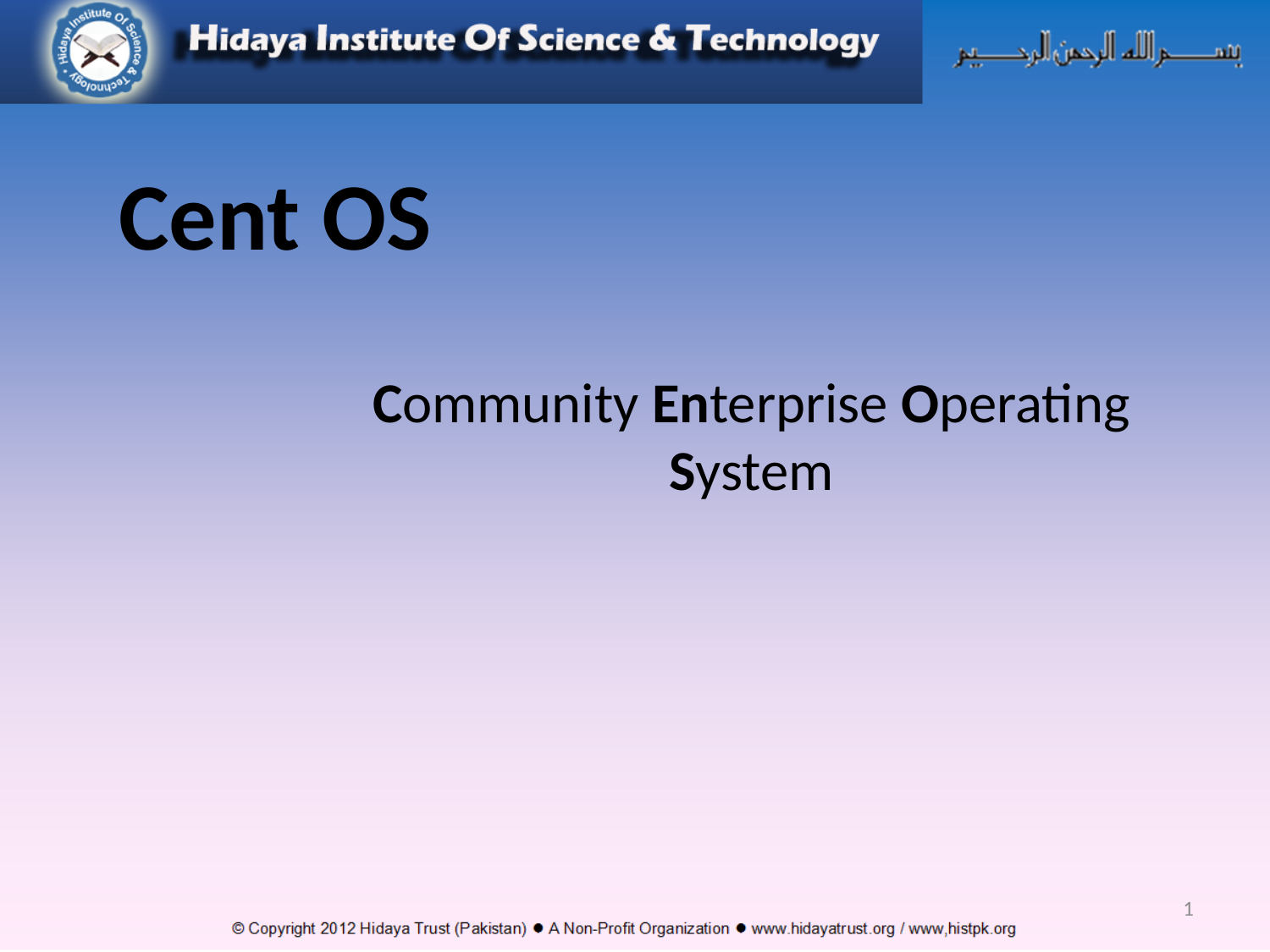

# Cent OS
Community Enterprise Operating System

1